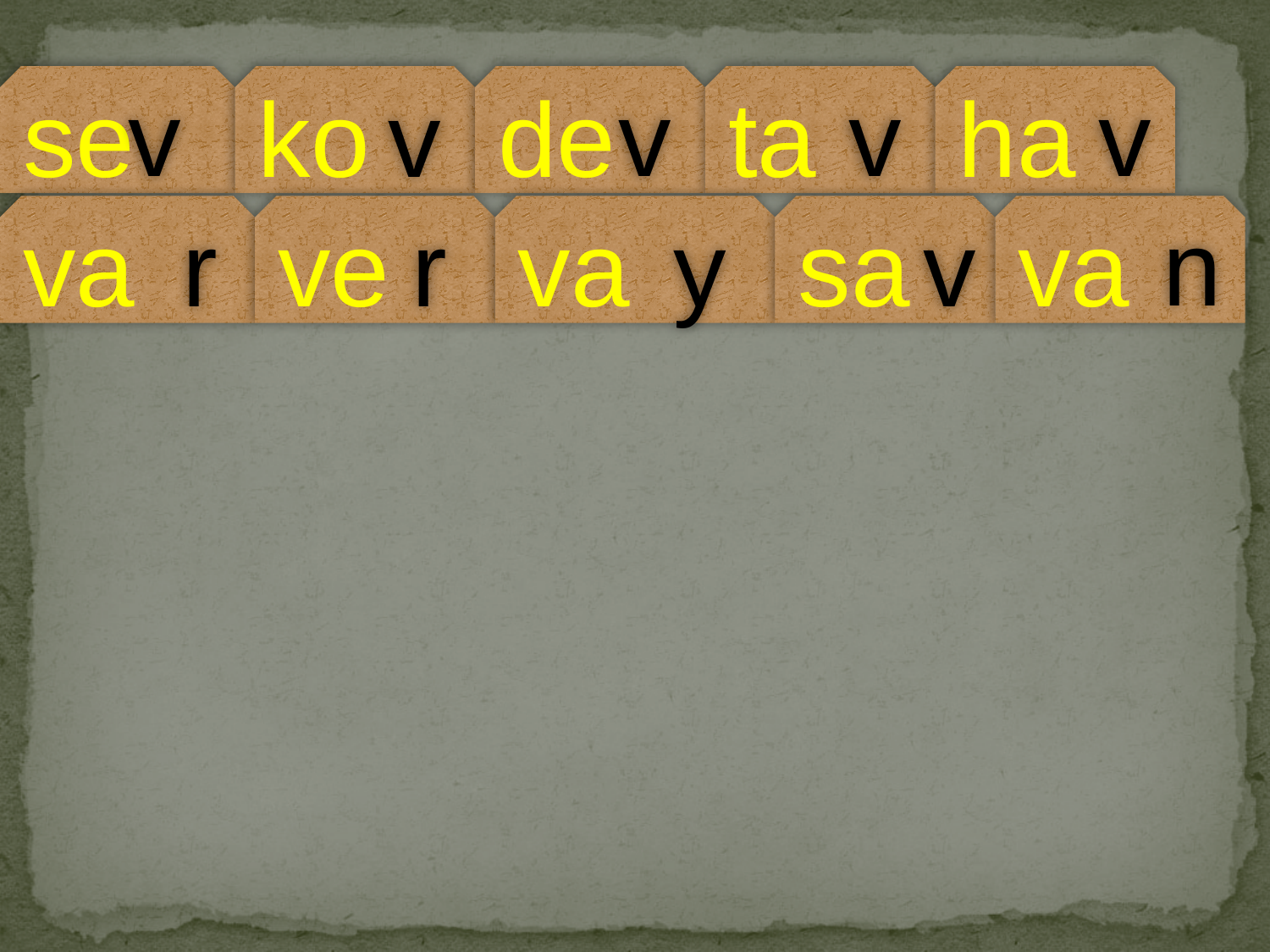

se
v
ko
v
de
v
ta
v
ha
v
va
r
ve
r
va
y
sa
v
va
n